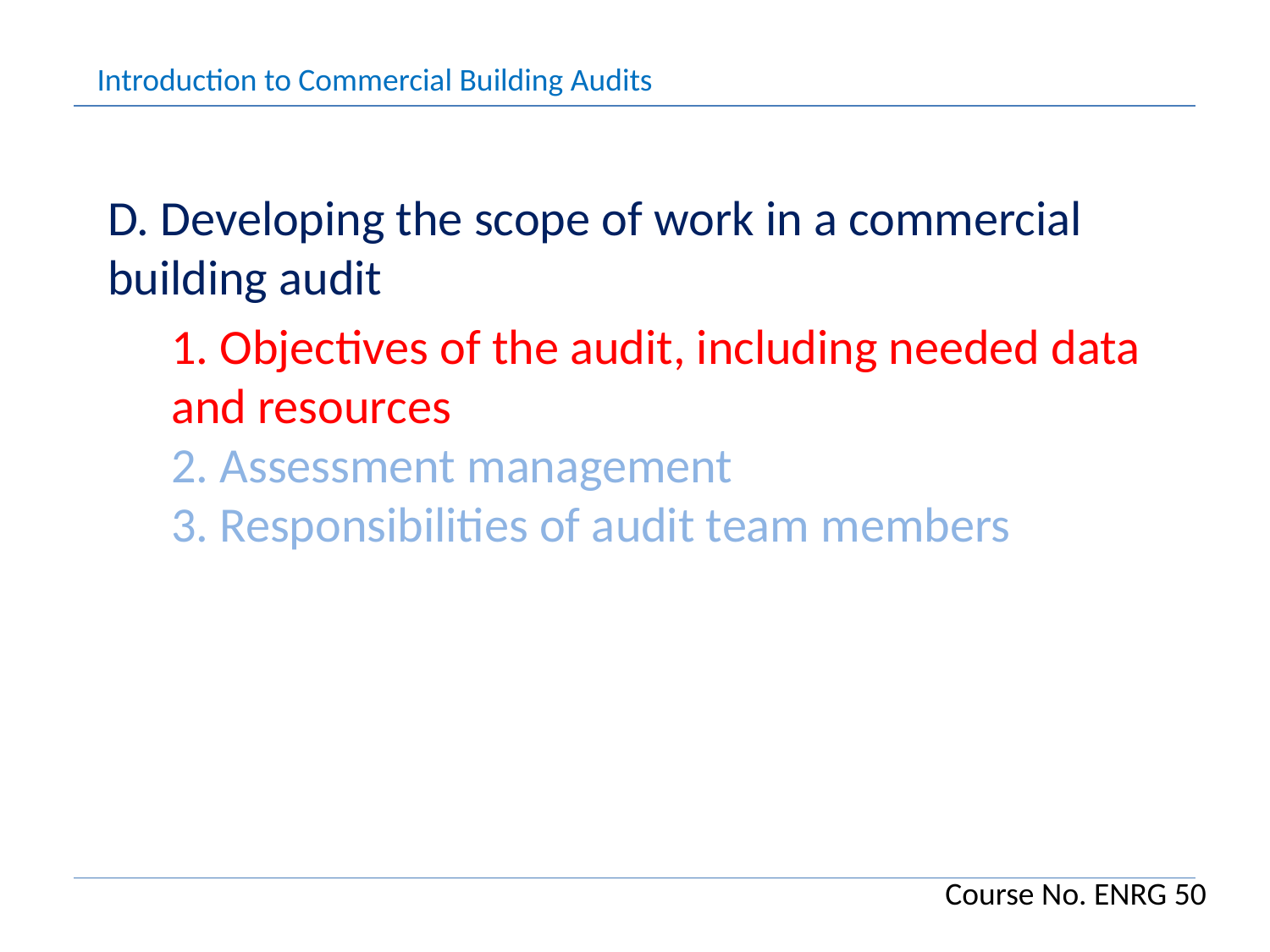

Introduction to Commercial Building Audits
D. Developing the scope of work in a commercial building audit
1. Objectives of the audit, including needed data and resources
2. Assessment management
3. Responsibilities of audit team members

Course No. ENRG 50